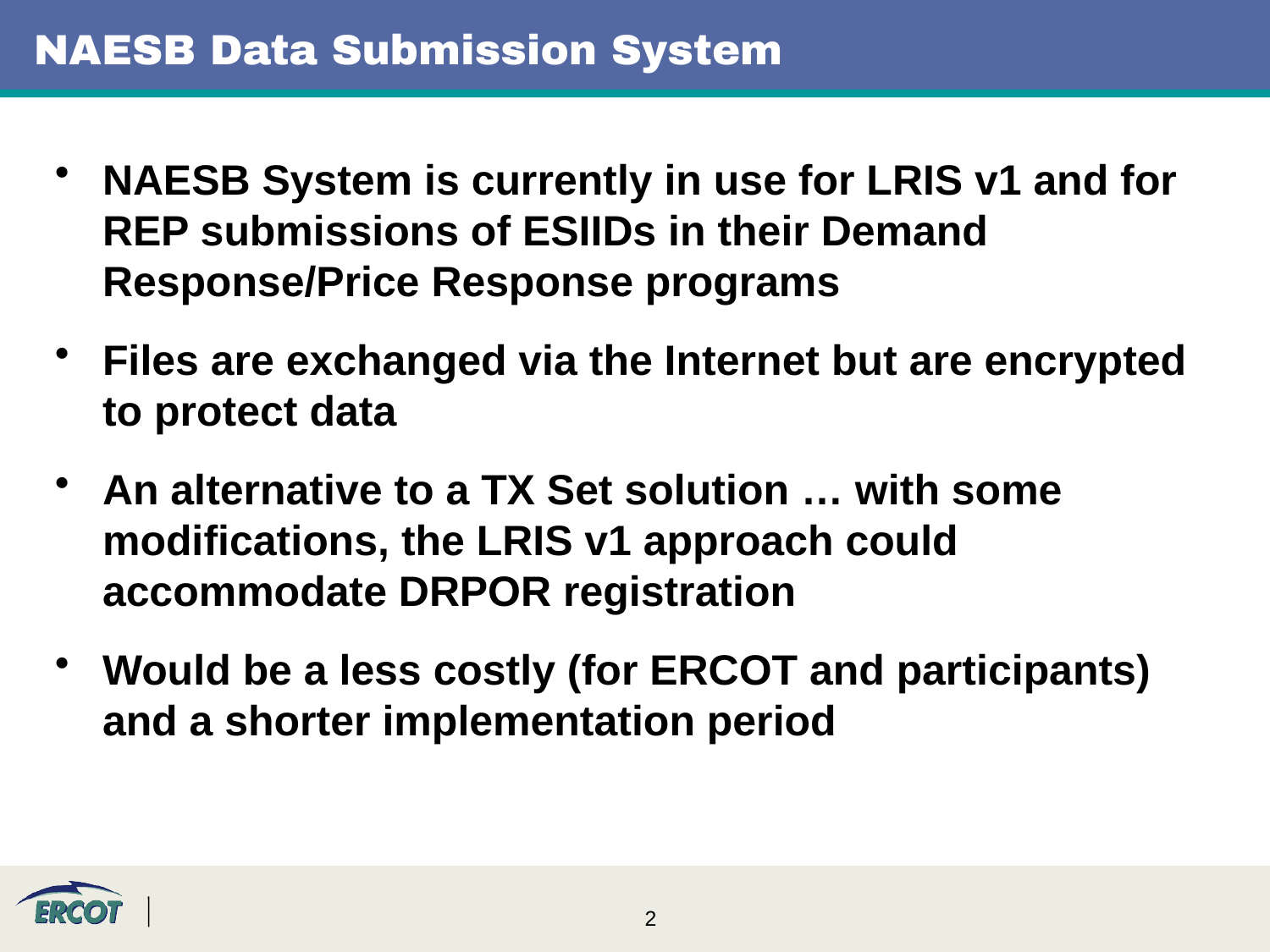

# NAESB Data Submission System
NAESB System is currently in use for LRIS v1 and for REP submissions of ESIIDs in their Demand Response/Price Response programs

Files are exchanged via the Internet but are encrypted to protect data

An alternative to a TX Set solution … with some modifications, the LRIS v1 approach could accommodate DRPOR registration

Would be a less costly (for ERCOT and participants) and a shorter implementation period